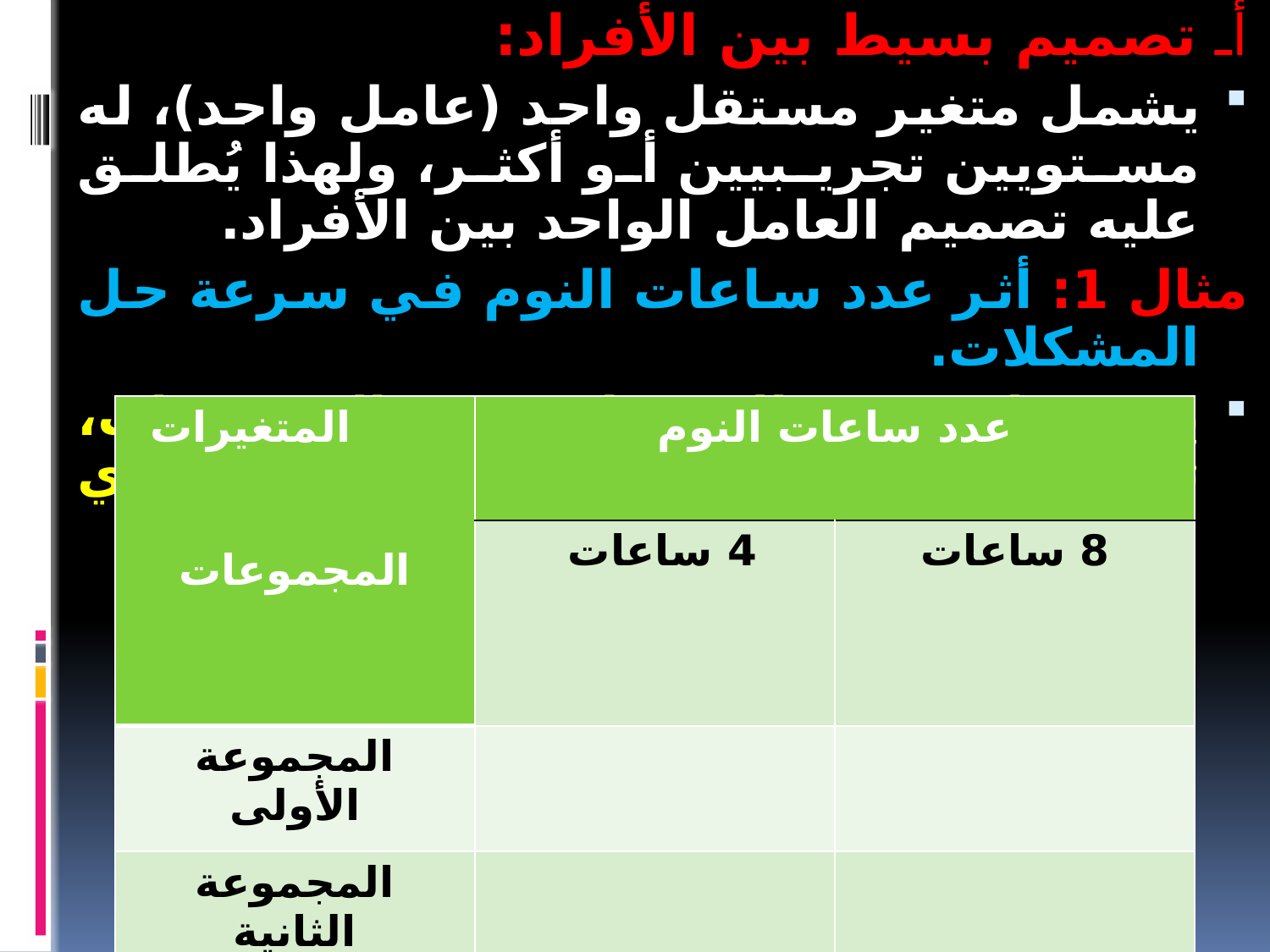

أـ تصميم بسيط بين الأفراد:
يشمل متغير مستقل واحد (عامل واحد)، له مستويين تجريبيين أو أكثر، ولهذا يُطلق عليه تصميم العامل الواحد بين الأفراد.
مثال 1: أثر عدد ساعات النوم في سرعة حل المشكلات.
يتم هنا تقسيم العينة لعدد من المجموعات، تتلقى كل منها ظرف تجريبي عن الذي تتلقاه الأخرى.

| المتغيرات المجموعات | عدد ساعات النوم |  |
| --- | --- | --- |
|  | 4 ساعات | 8 ساعات |
| المجموعة الأولى |  |  |
| المجموعة الثانية |  |  |